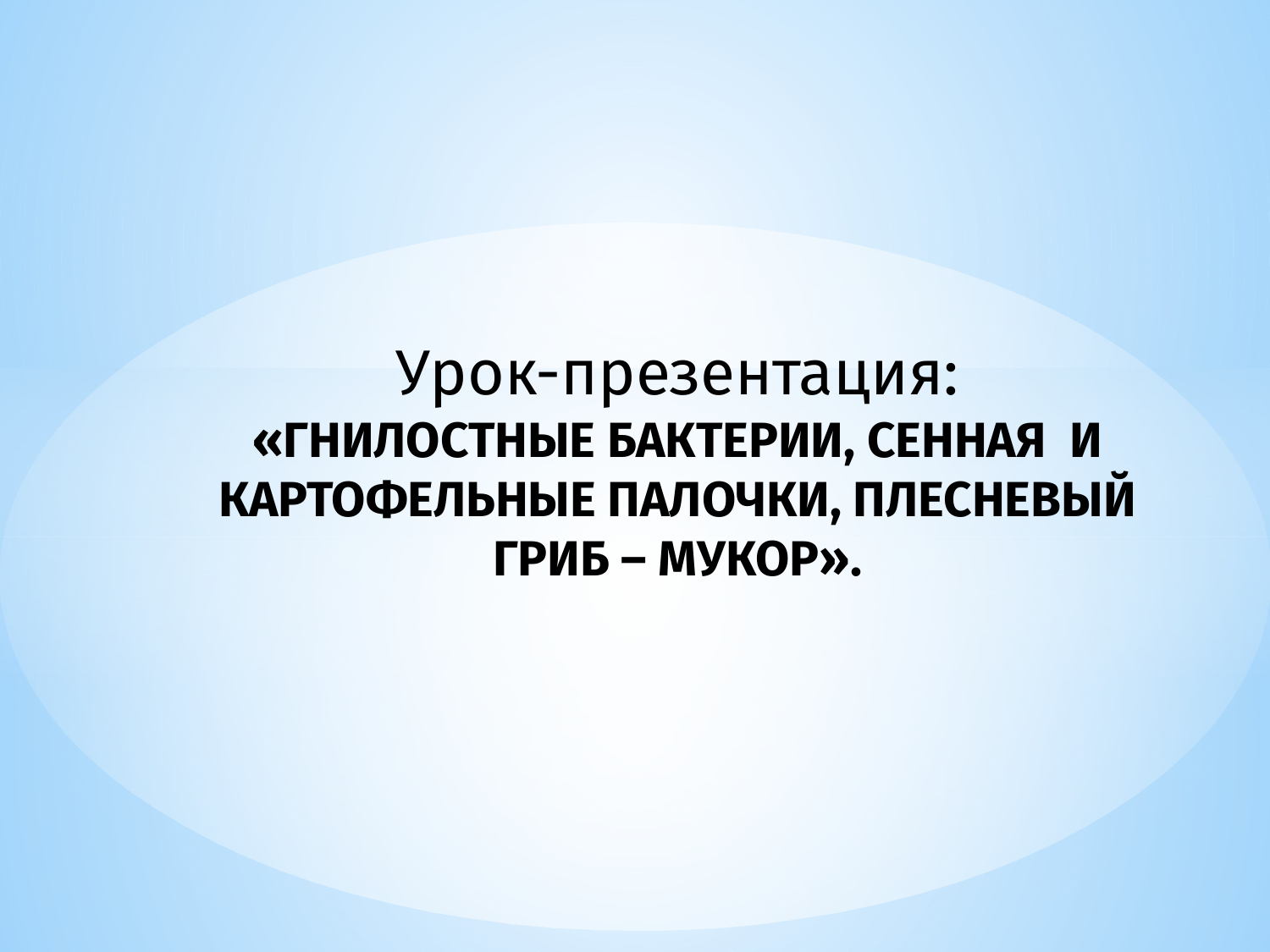

# Урок-презентация: «ГНИЛОСТНЫЕ БАКТЕРИИ, СЕННАЯ  И КАРТОФЕЛЬНЫЕ ПАЛОЧКИ, ПЛЕСНЕВЫЙ ГРИБ – МУКОР».